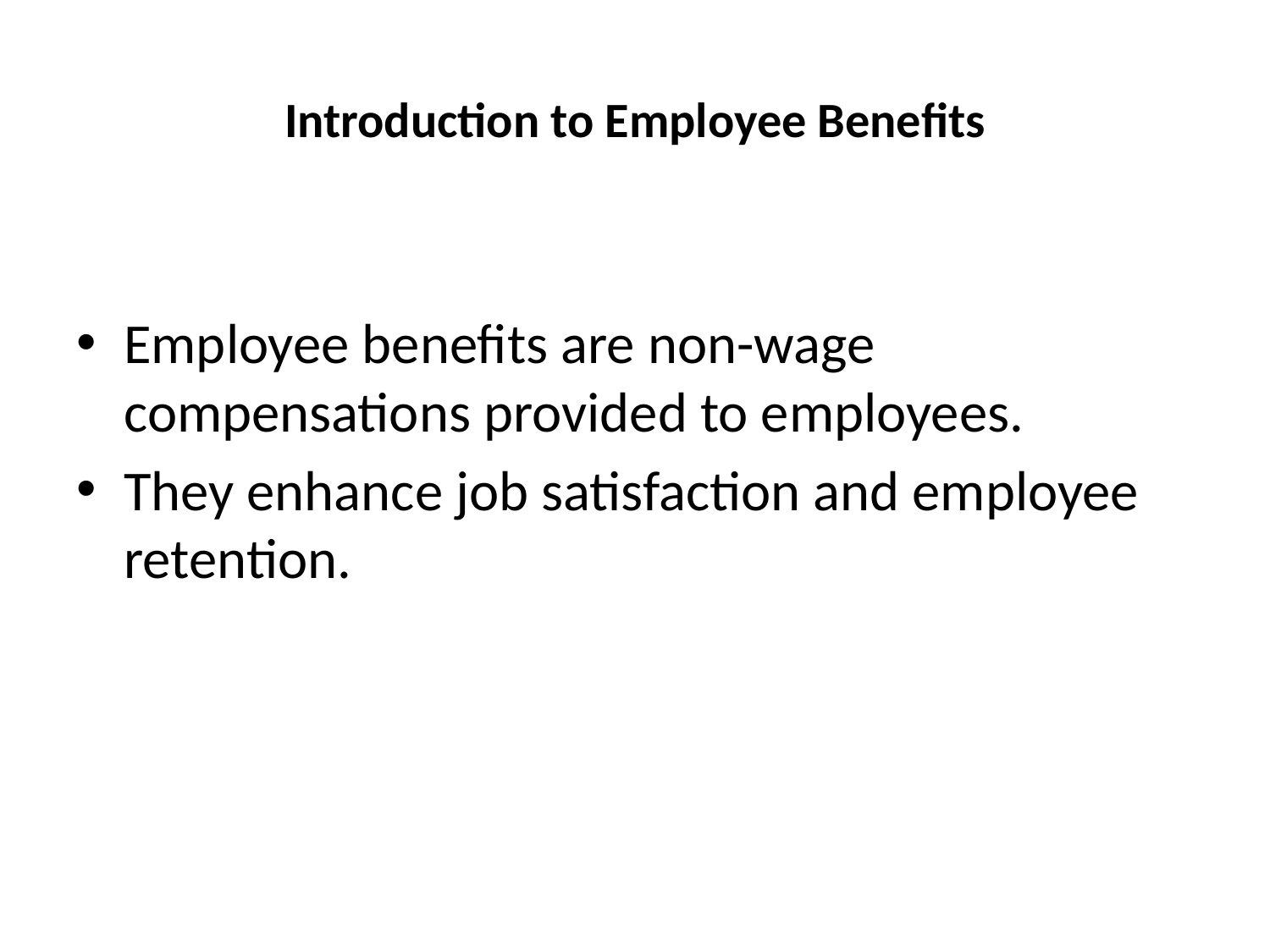

# Introduction to Employee Benefits

Employee benefits are non-wage compensations provided to employees.
They enhance job satisfaction and employee retention.